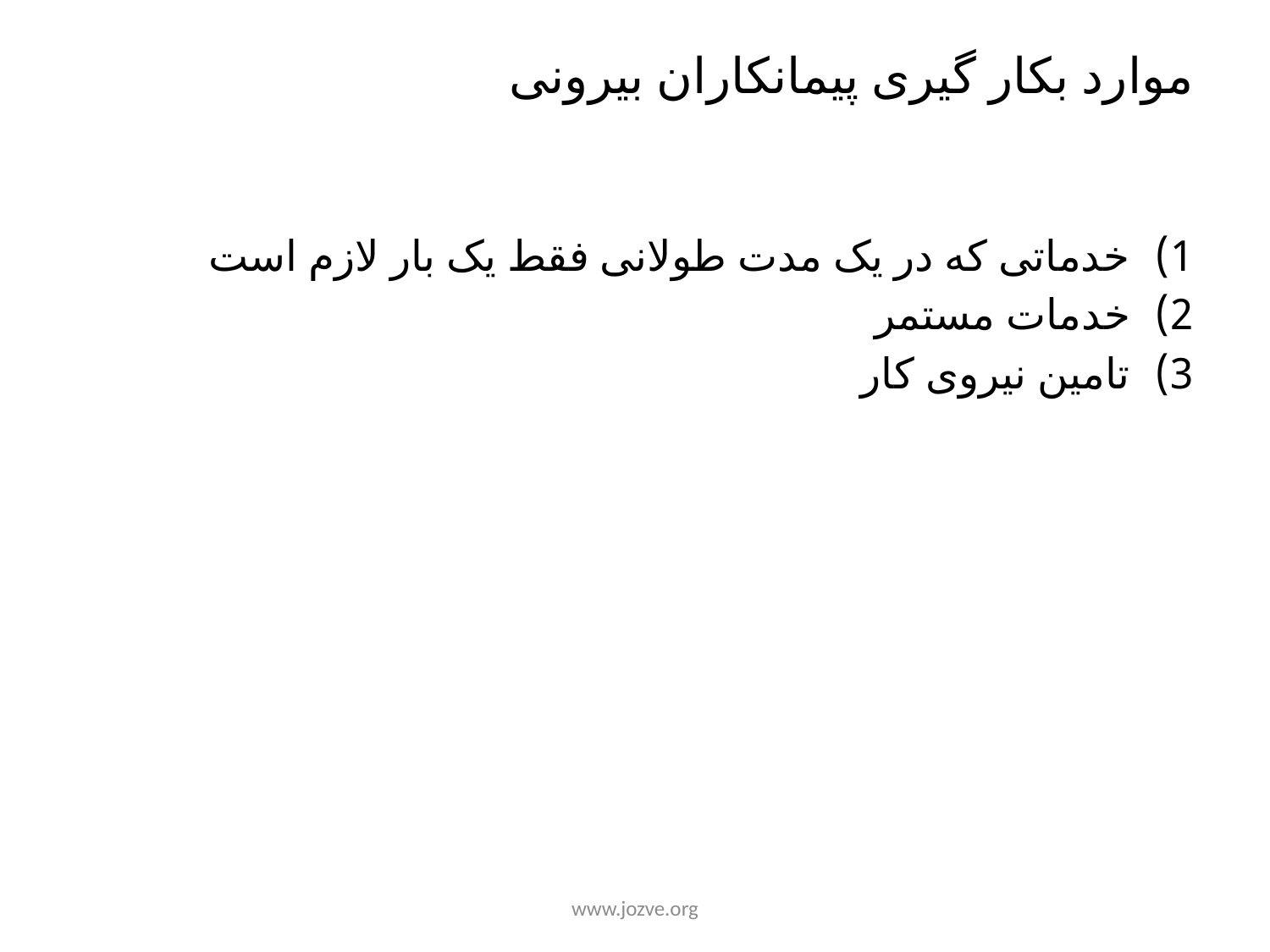

# موارد بکار گیری پیمانکاران بیرونی
خدماتی که در یک مدت طولانی فقط یک بار لازم است
خدمات مستمر
تامین نیروی کار
www.jozve.org